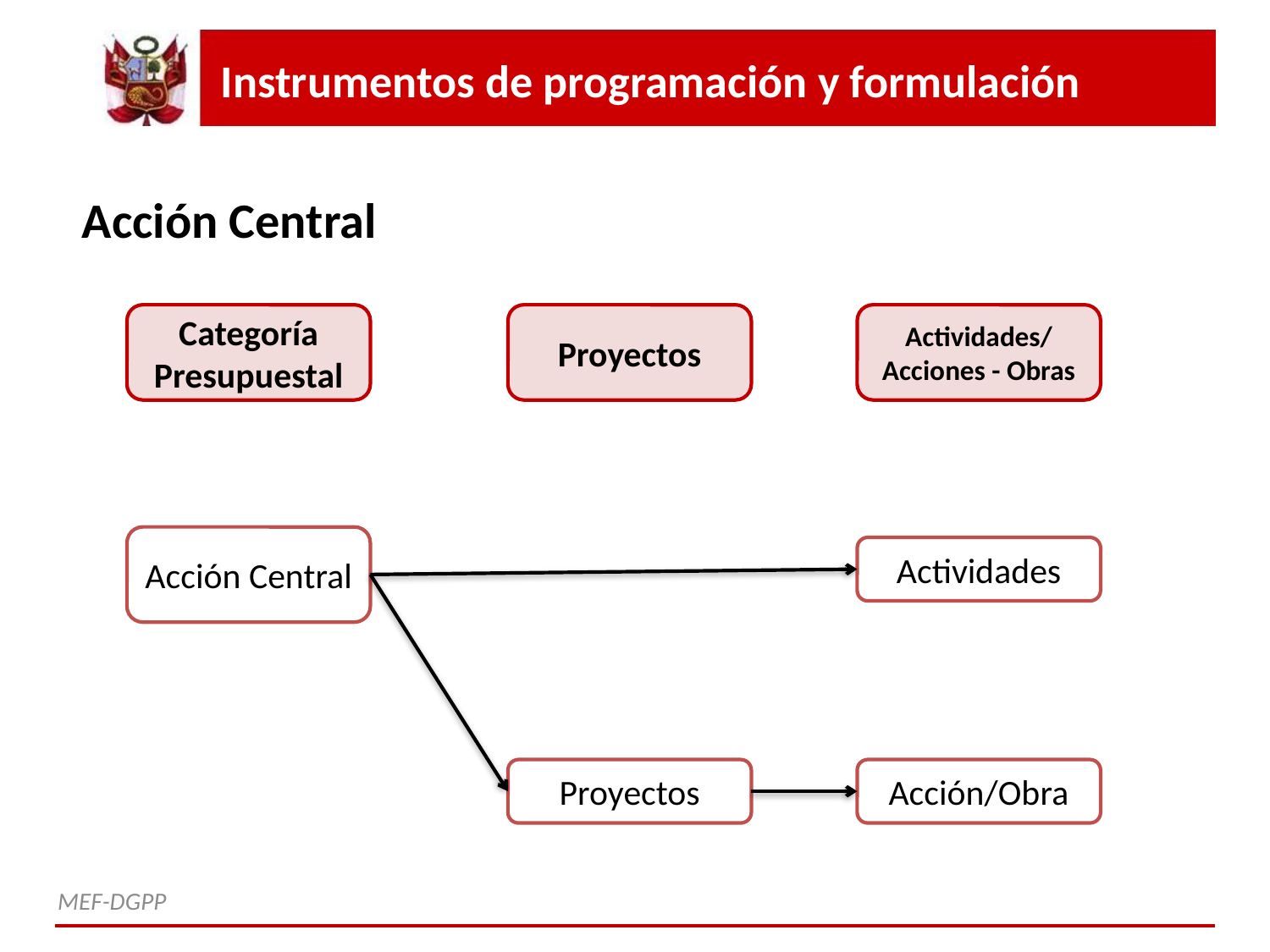

Instrumentos de programación y formulación
Acción Central
Categoría Presupuestal
Proyectos
Actividades/
Acciones - Obras
Acción Central
Actividades
Proyectos
Acción/Obra
MEF-DGPP